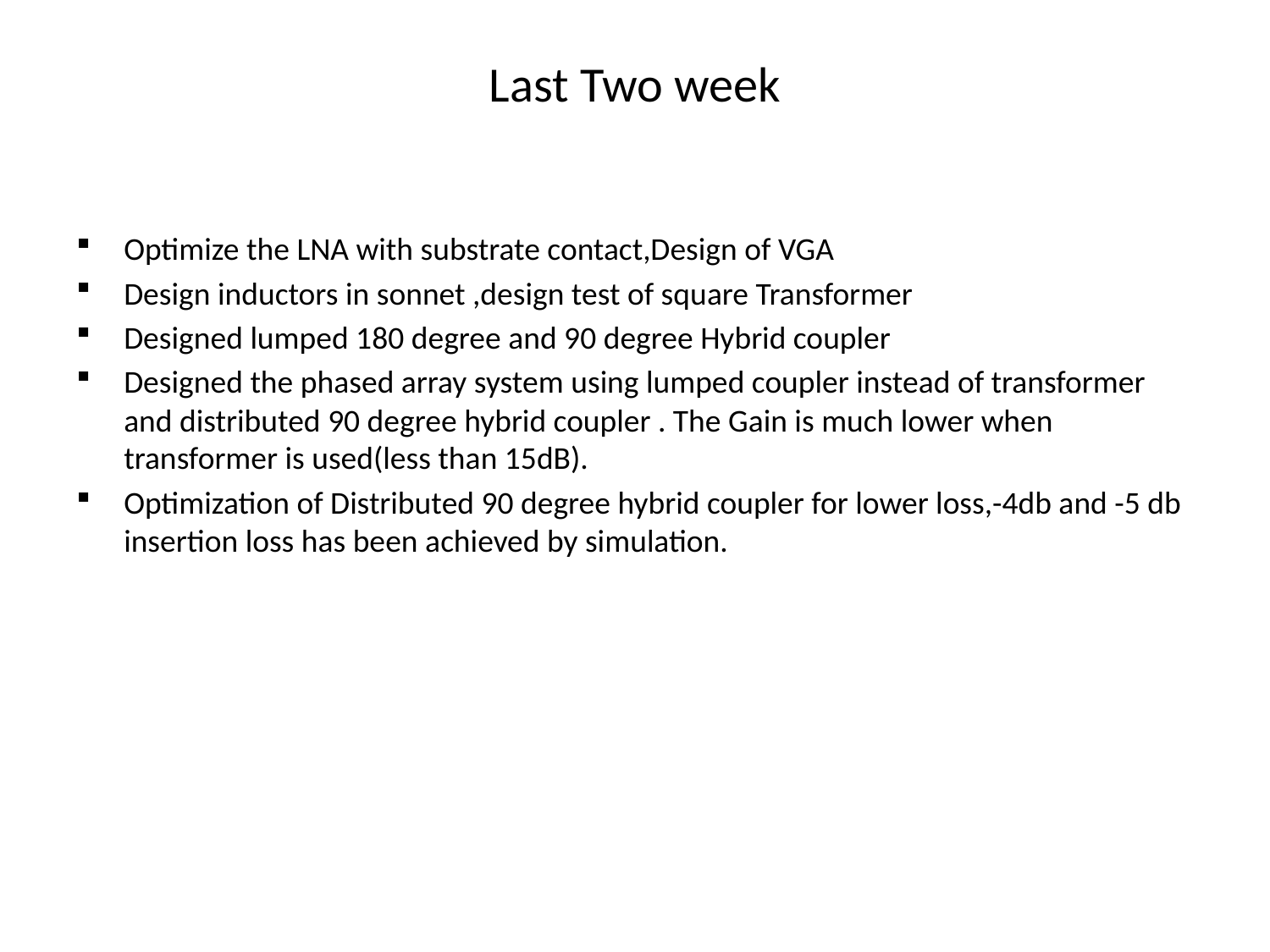

# Last Two week
Optimize the LNA with substrate contact,Design of VGA
Design inductors in sonnet ,design test of square Transformer
Designed lumped 180 degree and 90 degree Hybrid coupler
Designed the phased array system using lumped coupler instead of transformer and distributed 90 degree hybrid coupler . The Gain is much lower when transformer is used(less than 15dB).
Optimization of Distributed 90 degree hybrid coupler for lower loss,-4db and -5 db insertion loss has been achieved by simulation.